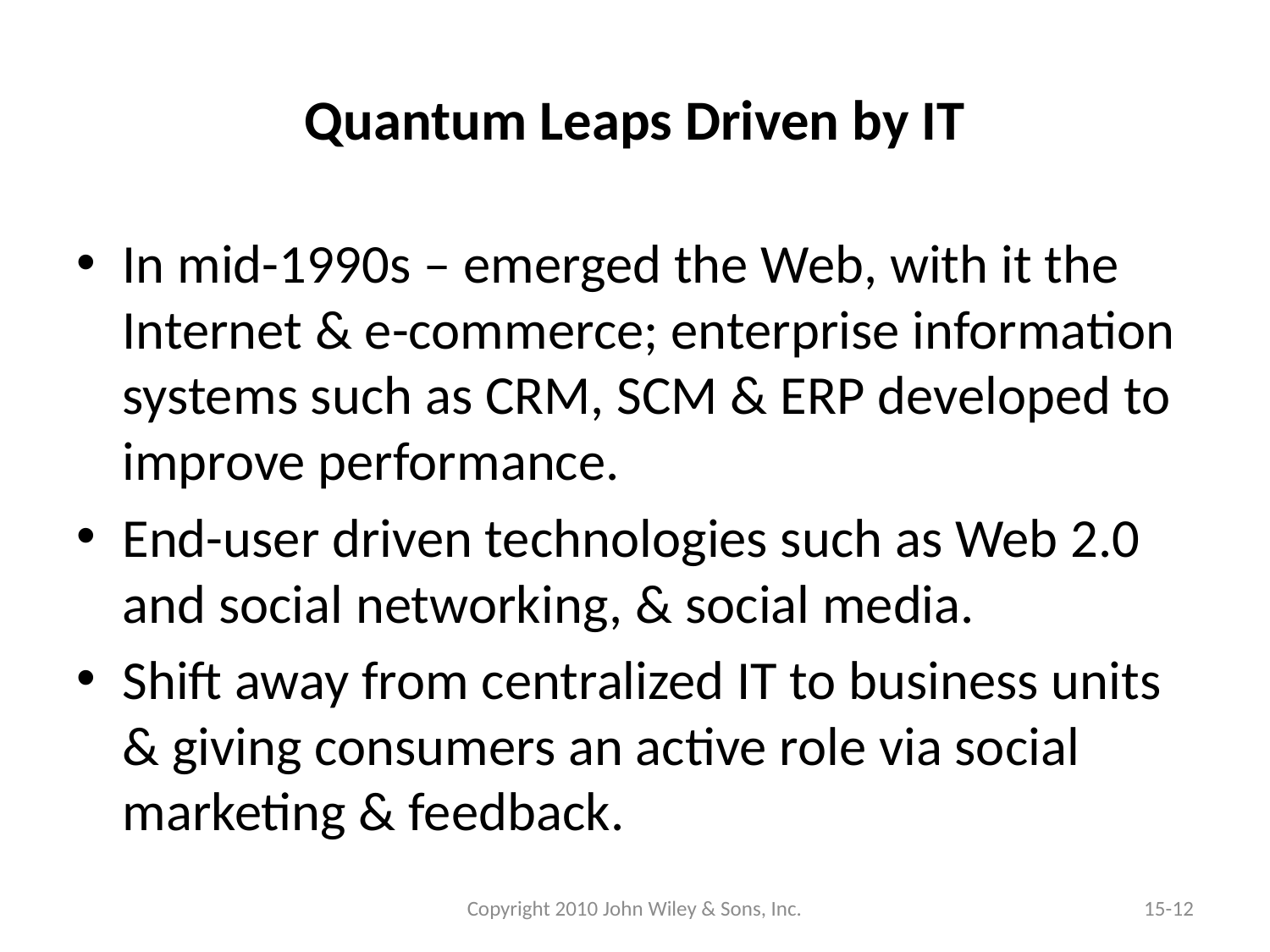

# Quantum Leaps Driven by IT
In mid-1990s – emerged the Web, with it the Internet & e-commerce; enterprise information systems such as CRM, SCM & ERP developed to improve performance.
End-user driven technologies such as Web 2.0 and social networking, & social media.
Shift away from centralized IT to business units & giving consumers an active role via social marketing & feedback.
Copyright 2010 John Wiley & Sons, Inc.
15-12